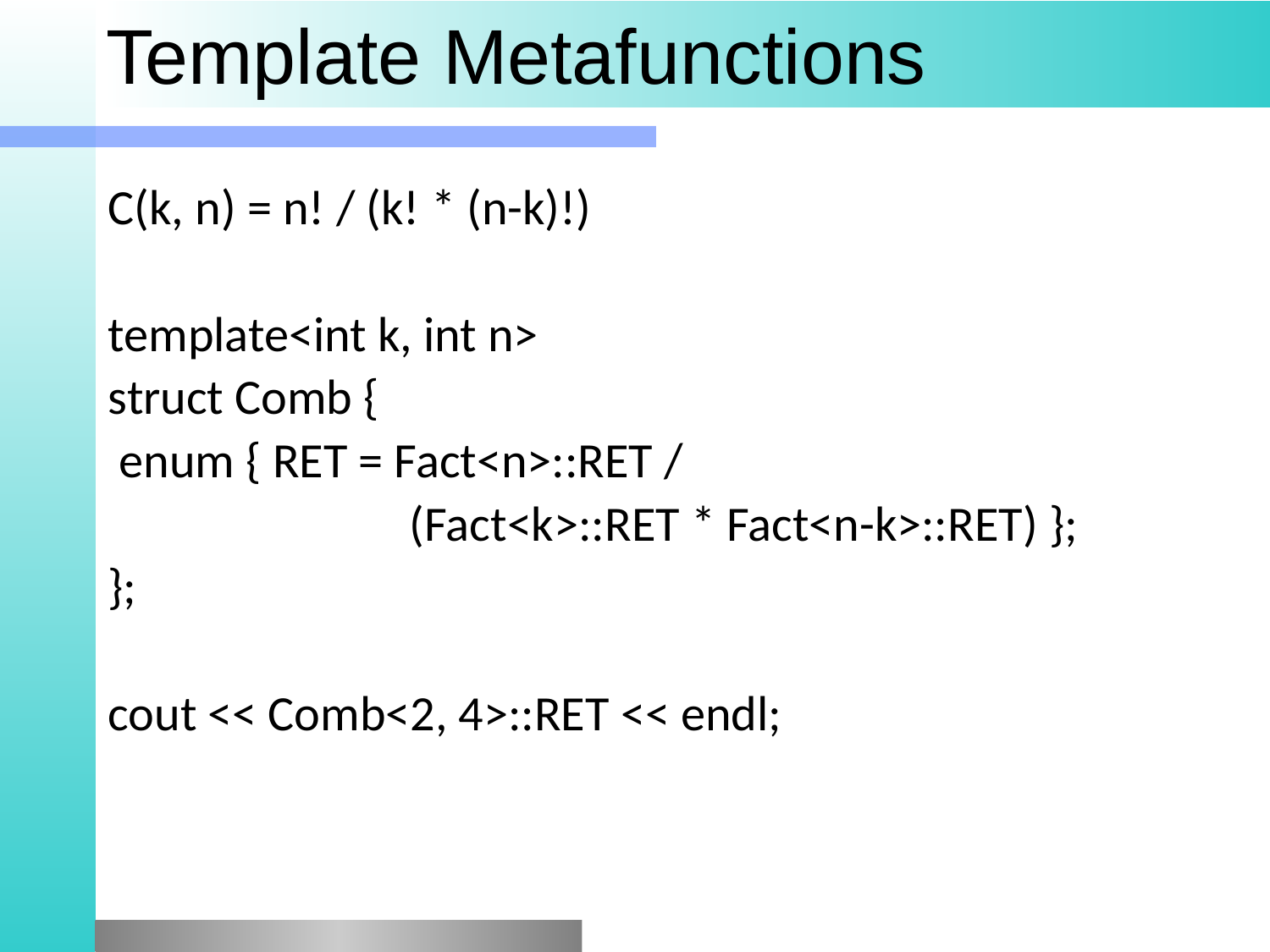

# Template Metafunctions
C(k, n) = n! / (k! * (n-k)!)

template<int k, int n>
struct Comb {
 enum { RET = Fact<n>::RET /
			(Fact<k>::RET * Fact<n-k>::RET) };
};

cout << Comb<2, 4>::RET << endl;